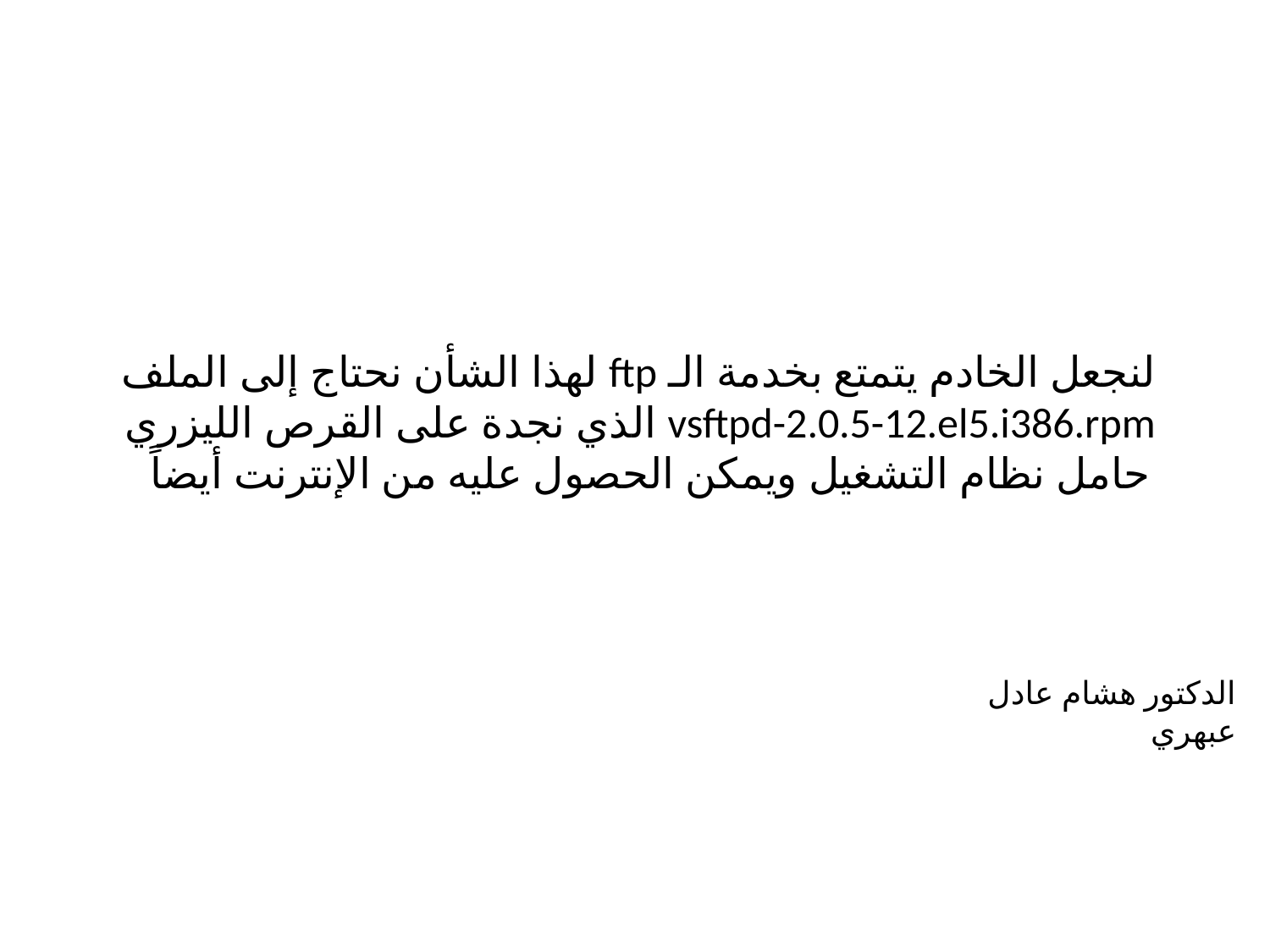

لنجعل الخادم يتمتع بخدمة الـ ftp لهذا الشأن نحتاج إلى الملف
vsftpd-2.0.5-12.el5.i386.rpm الذي نجدة على القرص الليزري
حامل نظام التشغيل ويمكن الحصول عليه من الإنترنت أيضاً
الدكتور هشام عادل عبهري